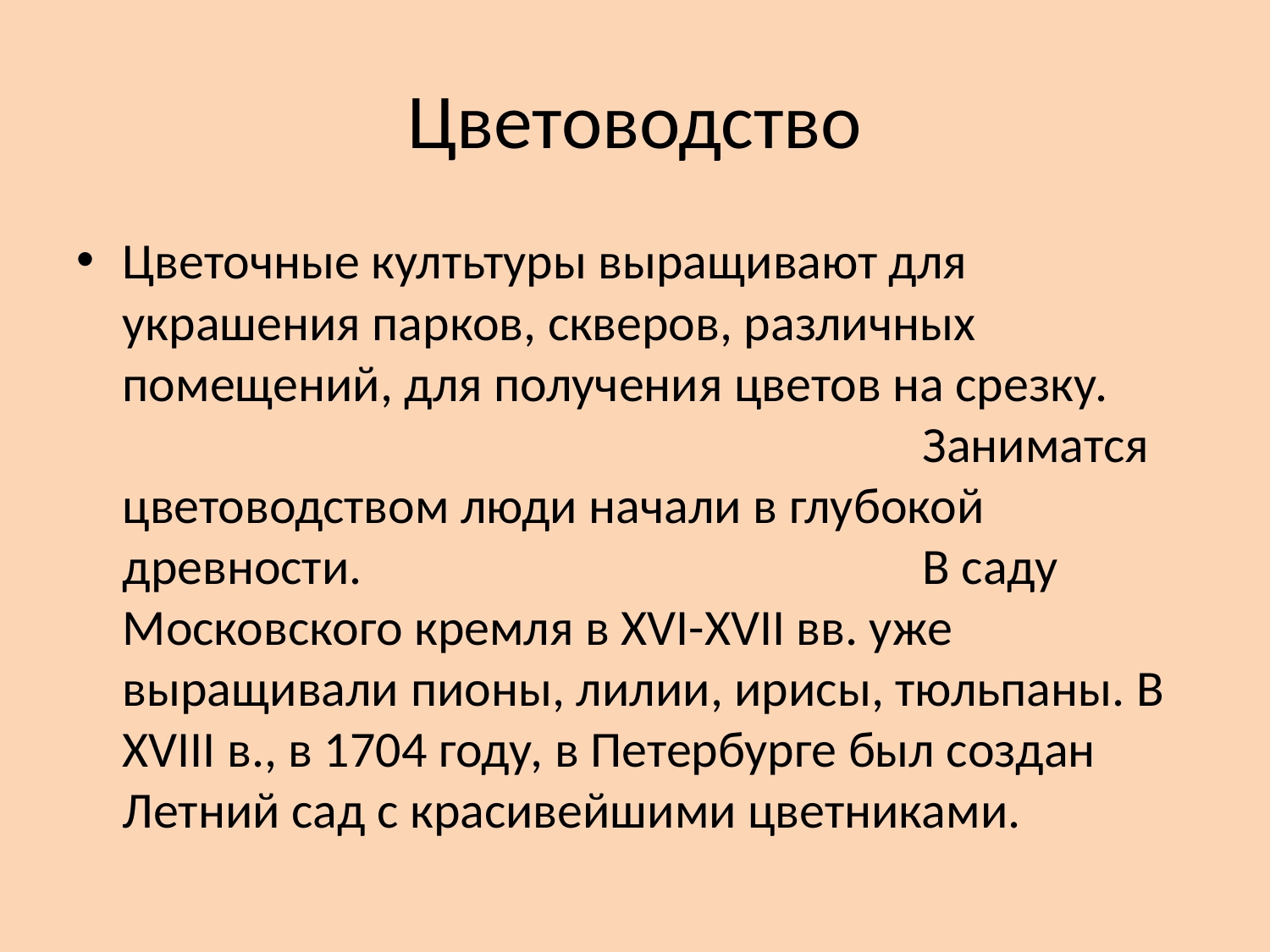

# Цветоводство
Цветочные култьтуры выращивают для украшения парков, скверов, различных помещений, для получения цветов на срезку.								Заниматся цветоводством люди начали в глубокой древности.					В саду Московского кремля в XVI-XVII вв. уже выращивали пионы, лилии, ирисы, тюльпаны. В XVIII в., в 1704 году, в Петербурге был создан Летний сад с красивейшими цветниками.